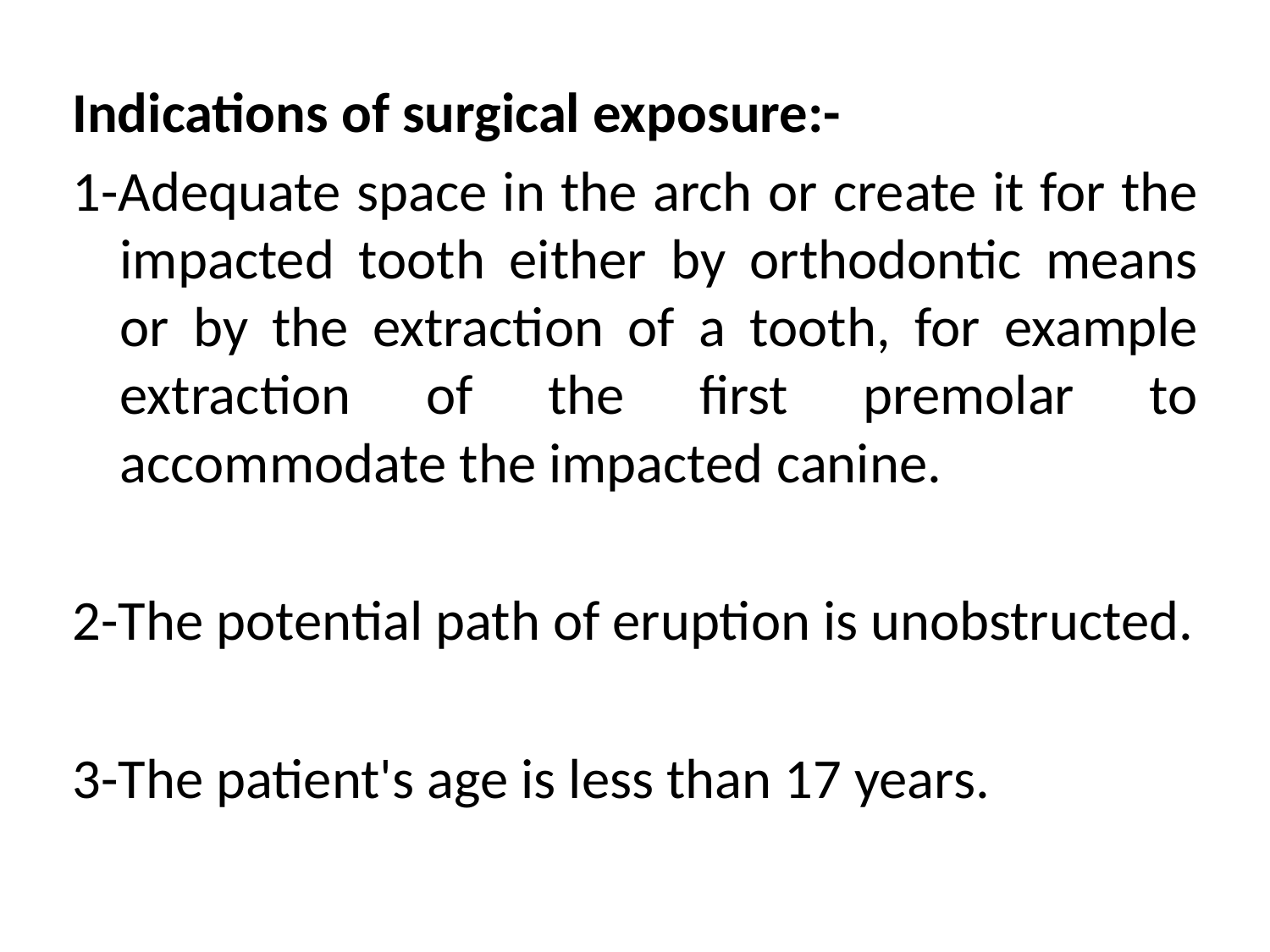

Indications of surgical exposure:-
1-Adequate space in the arch or create it for the impacted tooth either by orthodontic means or by the extraction of a tooth, for example extraction of the first premolar to accommodate the impacted canine.

2-The potential path of eruption is unobstructed.

3-The patient's age is less than 17 years.